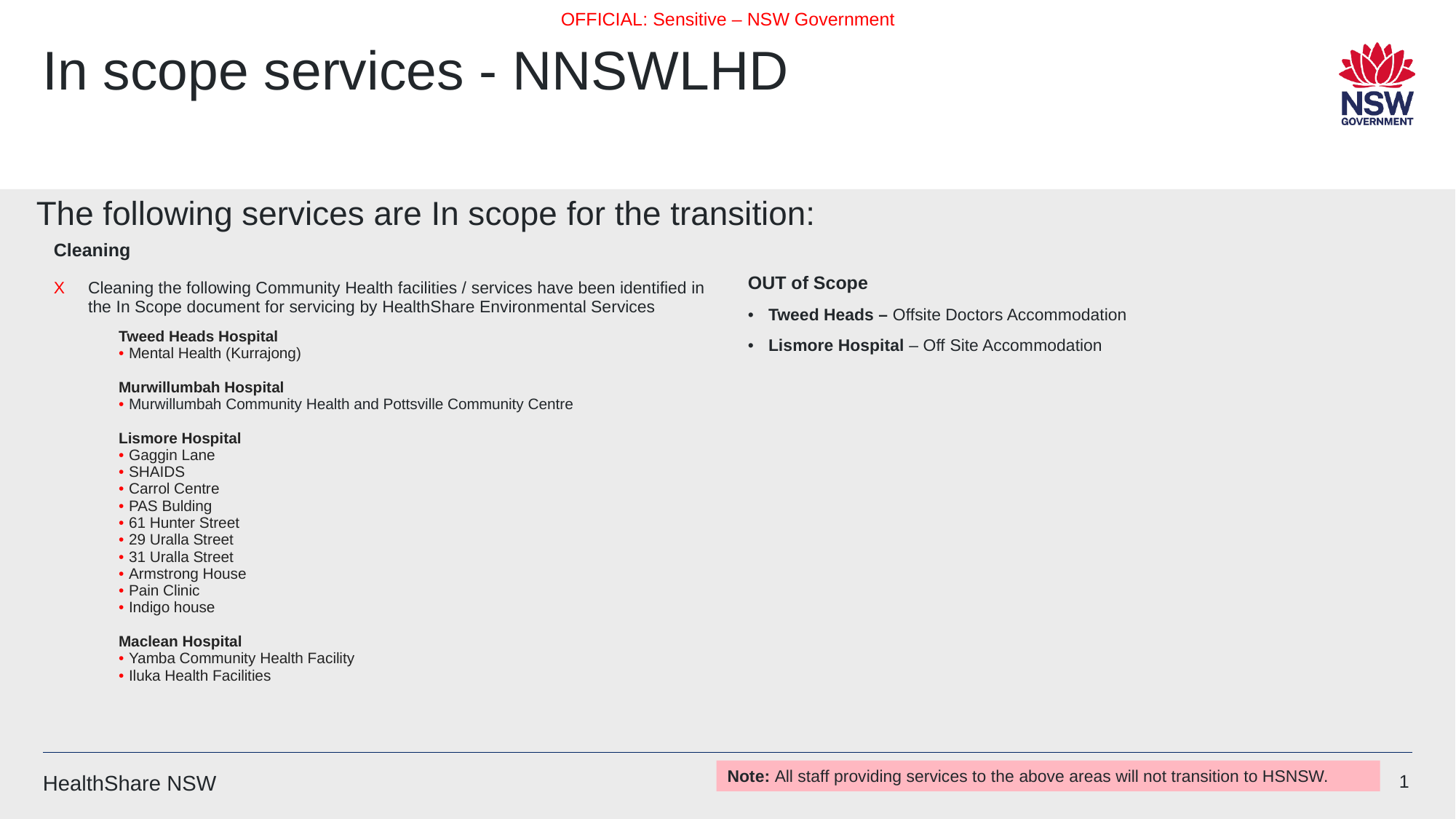

# In scope services - NNSWLHD
The following services are In scope for the transition:
| Cleaning Cleaning the following Community Health facilities / services have been identified in the In Scope document for servicing by HealthShare Environmental Services Tweed Heads Hospital Mental Health (Kurrajong) Murwillumbah Hospital Murwillumbah Community Health and Pottsville Community Centre Lismore Hospital Gaggin Lane SHAIDS Carrol Centre PAS Bulding 61 Hunter Street 29 Uralla Street 31 Uralla Street Armstrong House Pain Clinic Indigo house Maclean Hospital Yamba Community Health Facility Iluka Health Facilities | OUT of Scope Tweed Heads – Offsite Doctors Accommodation Lismore Hospital – Off Site Accommodation |
| --- | --- |
Note: All staff providing services to the above areas will not transition to HSNSW.
HealthShare NSW
1